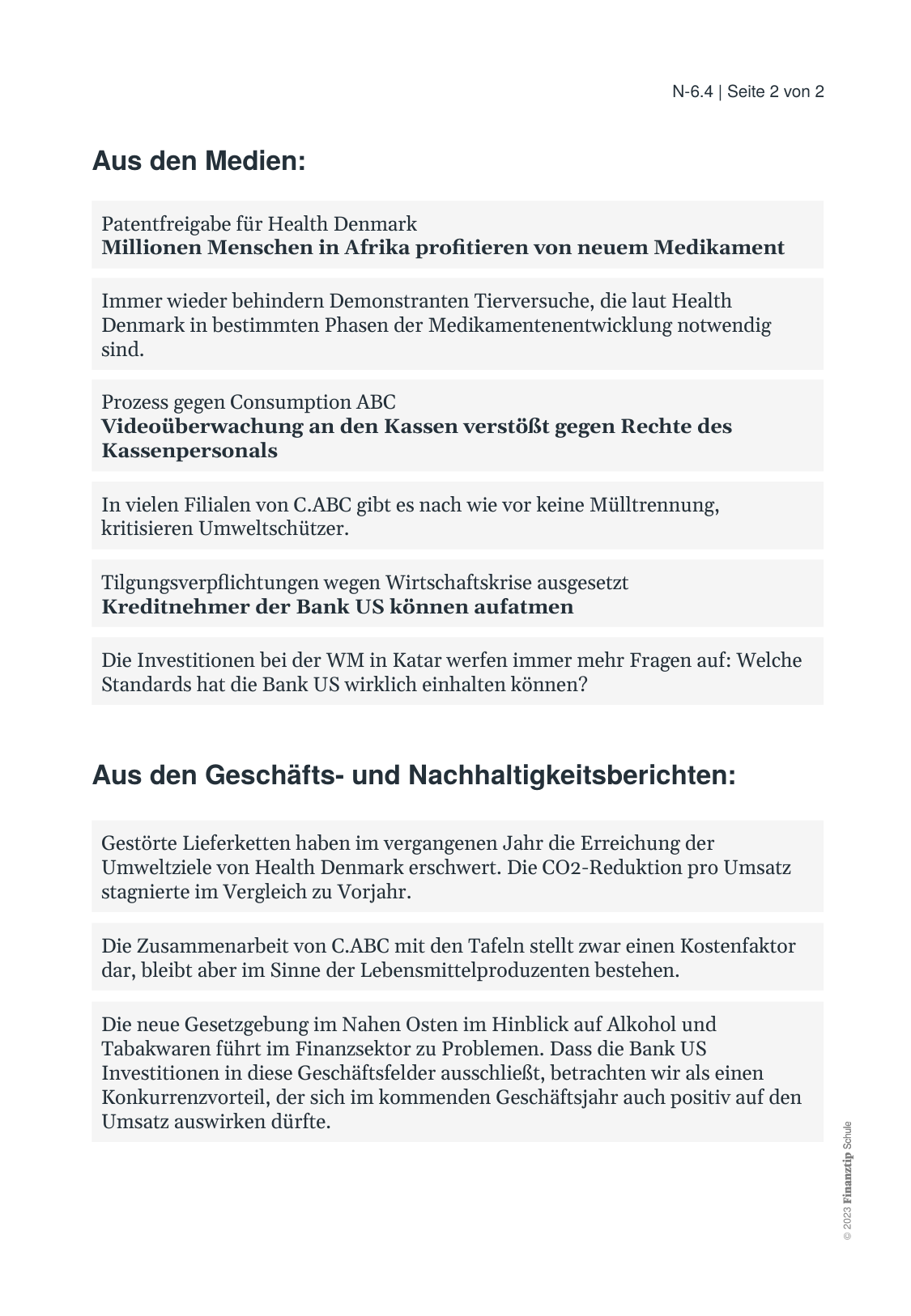

Patentfreigabe für Health Denmark
Millionen Menschen in Afrika profitieren von neuem Medikament
Immer wieder behindern Demonstranten Tierversuche, die laut Health Denmark in bestimmten Phasen der Medikamentenentwicklung notwendig sind.
Prozess gegen Consumption ABC
Videoüberwachung an den Kassen verstößt gegen Rechte des Kassenpersonals
In vielen Filialen von C.ABC gibt es nach wie vor keine Mülltrennung, kritisieren Umweltschützer.
Tilgungsverpflichtungen wegen Wirtschaftskrise ausgesetzt
Kreditnehmer der Bank US können aufatmen
Die Investitionen bei der WM in Katar werfen immer mehr Fragen auf: Welche Standards hat die Bank US wirklich einhalten können?
Gestörte Lieferketten haben im vergangenen Jahr die Erreichung der Umweltziele von Health Denmark erschwert. Die CO2-Reduktion pro Umsatz stagnierte im Vergleich zu Vorjahr.
Die Zusammenarbeit von C.ABC mit den Tafeln stellt zwar einen Kostenfaktor dar, bleibt aber im Sinne der Lebensmittelproduzenten bestehen.
Die neue Gesetzgebung im Nahen Osten im Hinblick auf Alkohol und Tabakwaren führt im Finanzsektor zu Problemen. Dass die Bank US Investitionen in diese Geschäftsfelder ausschließt, betrachten wir als einen Konkurrenzvorteil, der sich im kommenden Geschäftsjahr auch positiv auf den Umsatz auswirken dürfte.